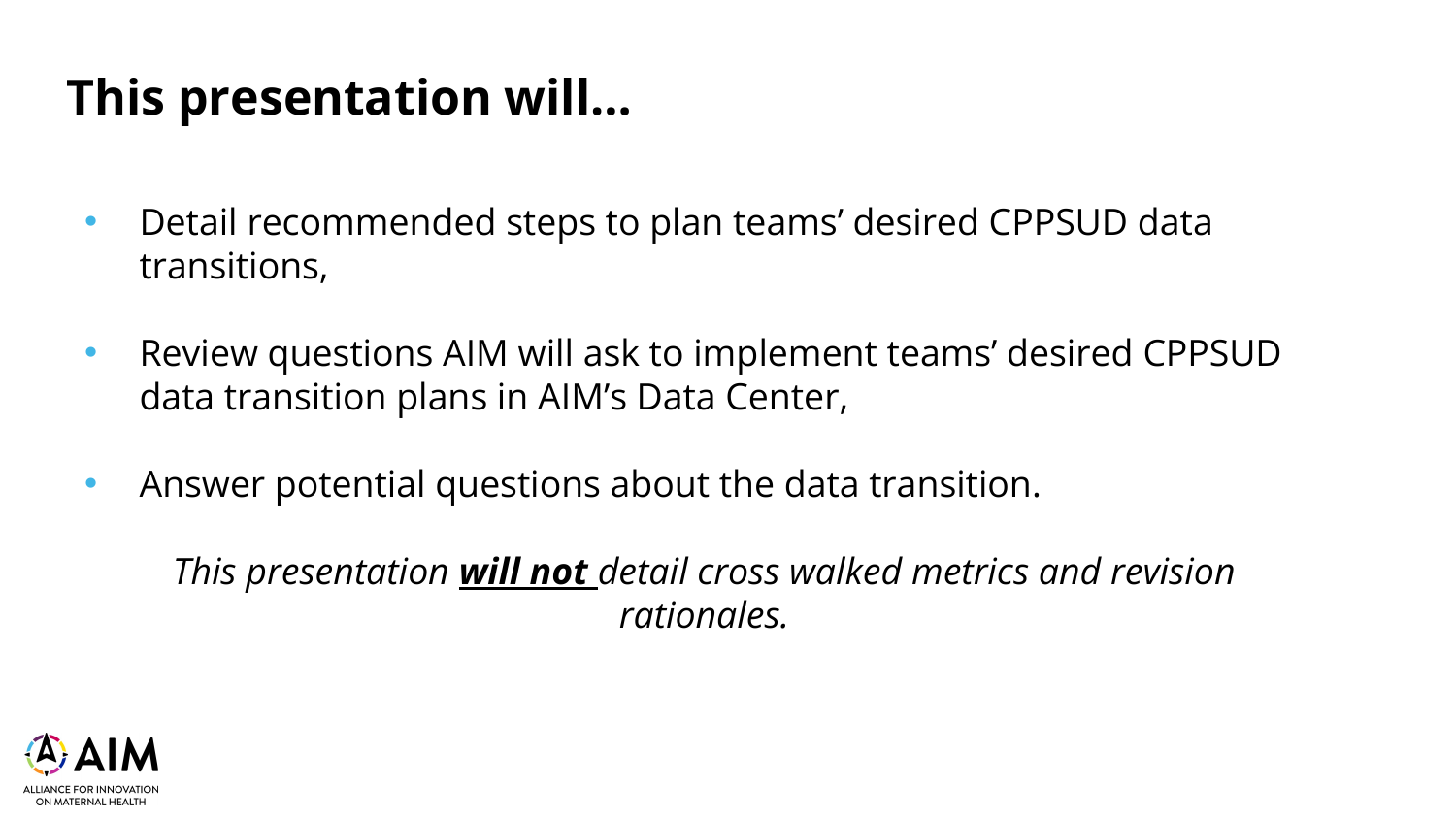

# This presentation will…
Detail recommended steps to plan teams’ desired CPPSUD data transitions,

Review questions AIM will ask to implement teams’ desired CPPSUD data transition plans in AIM’s Data Center,

Answer potential questions about the data transition.

This presentation will not detail cross walked metrics and revision rationales.